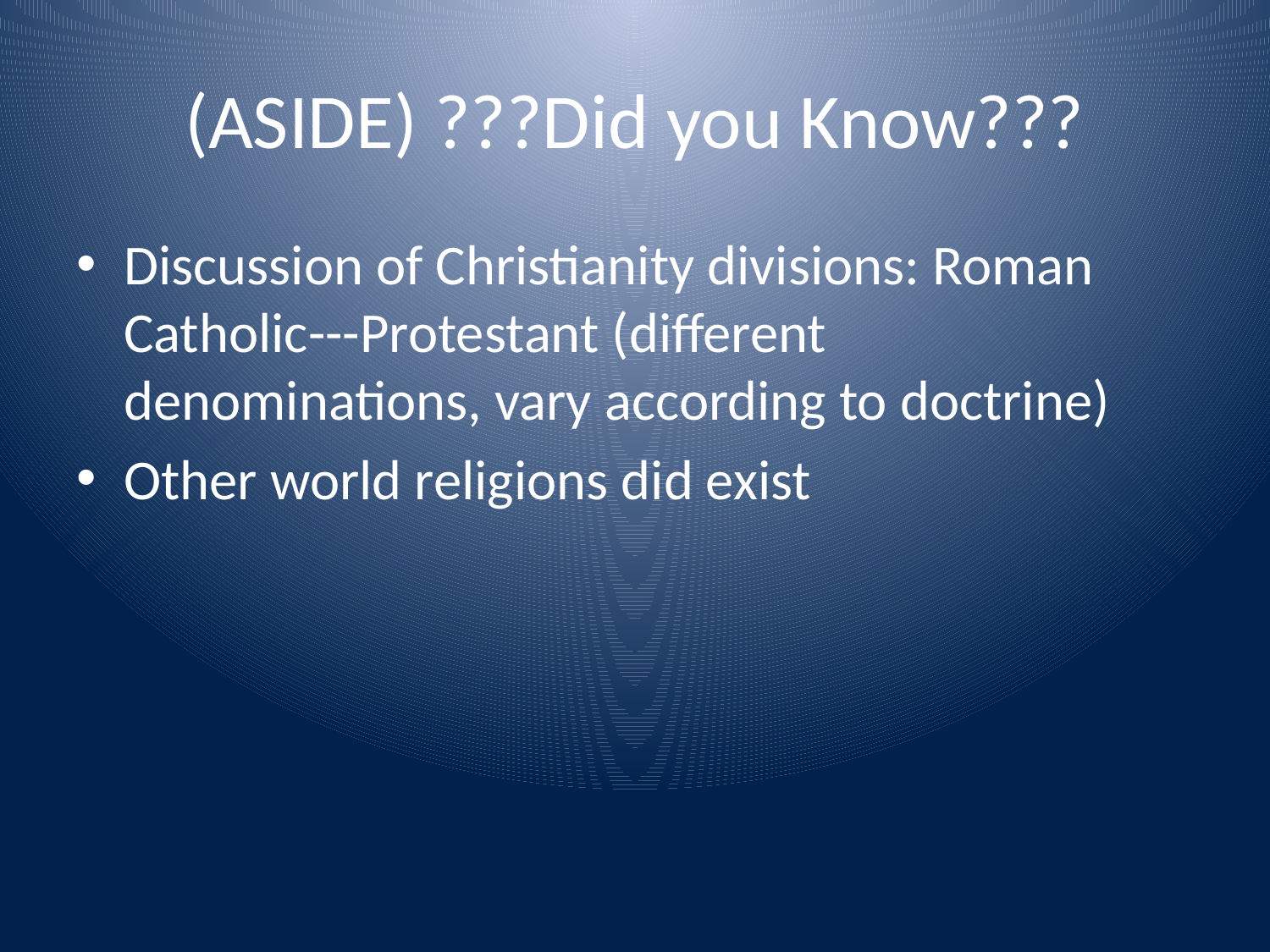

# (ASIDE) ???Did you Know???
Discussion of Christianity divisions: Roman Catholic---Protestant (different denominations, vary according to doctrine)
Other world religions did exist